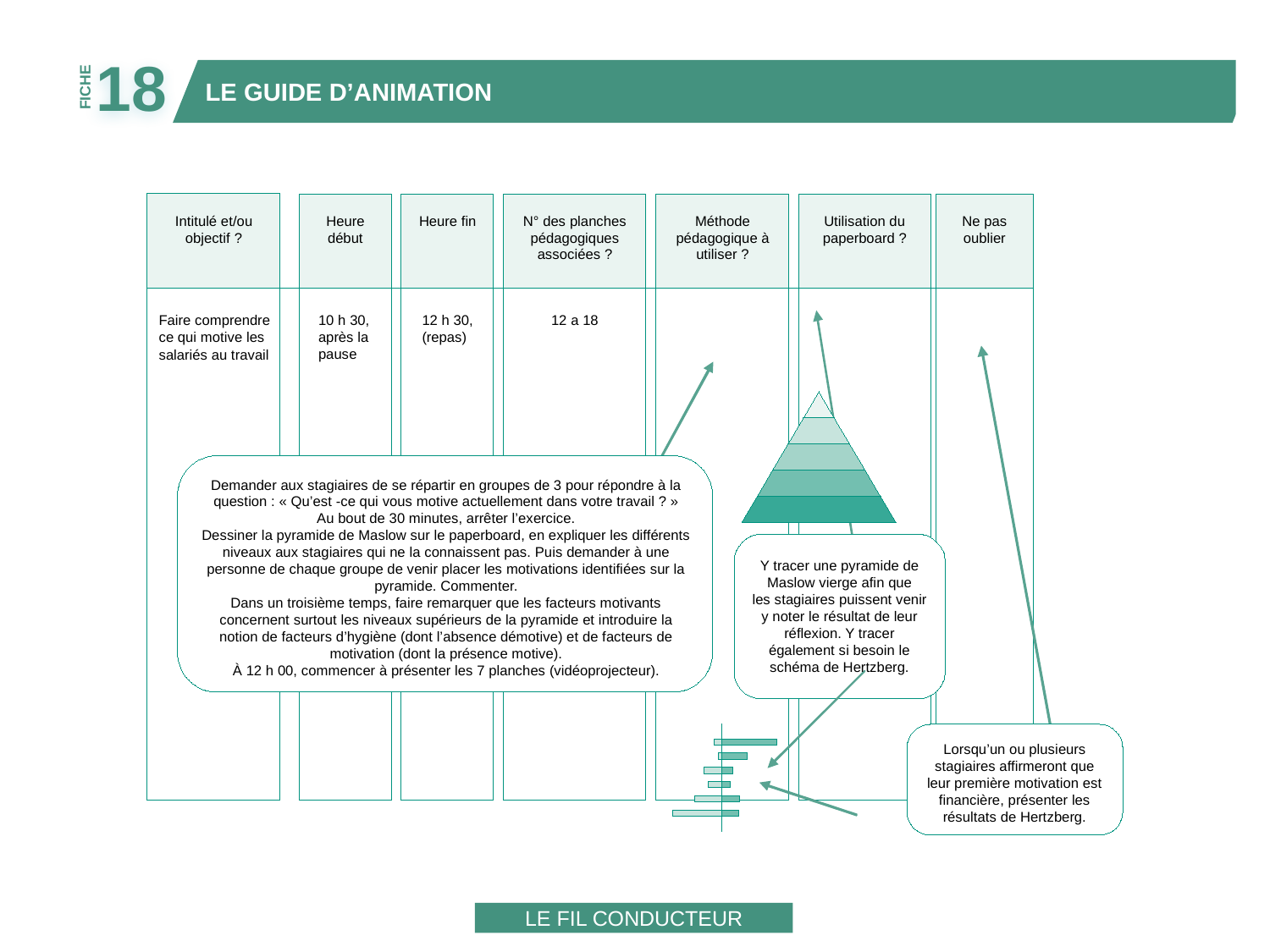

18

LE GUIDE D’ANIMATION
FICHE
12 à 18

Intitulé et/ou
objectif ?
Heure
début
Heure fin
N° des planches
pédagogiques
associées ?
Méthode
pédagogique à
utiliser ?
Utilisation du
paperboard ?
Ne pas
oublier

10 h 30,
après la
pause
12 h 30,
(repas)
12 a 18
Faire comprendre
ce qui motive les
salariés au travail

Demander aux stagiaires de se répartir en groupes de 3 pour répondre à la
question : « Qu’est -ce qui vous motive actuellement dans votre travail ? »
Au bout de 30 minutes, arrêter l’exercice.
Dessiner la pyramide de Maslow sur le paperboard, en expliquer les différents
niveaux aux stagiaires qui ne la connaissent pas. Puis demander à une
personne de chaque groupe de venir placer les motivations identifiées sur la
pyramide. Commenter.
Dans un troisième temps, faire remarquer que les facteurs motivants
concernent surtout les niveaux supérieurs de la pyramide et introduire la
notion de facteurs d’hygiène (dont l’absence démotive) et de facteurs de
motivation (dont la présence motive).
À 12 h 00, commencer à présenter les 7 planches (vidéoprojecteur).

Y tracer une pyramide de
Maslow vierge afin que
les stagiaires puissent venir
y noter le résultat de leur
réflexion. Y tracer
également si besoin le
schéma de Hertzberg.

Lorsqu’un ou plusieurs
stagiaires affirmeront que
leur première motivation est
financière, présenter les
résultats de Hertzberg.

LE FIL CONDUCTEUR